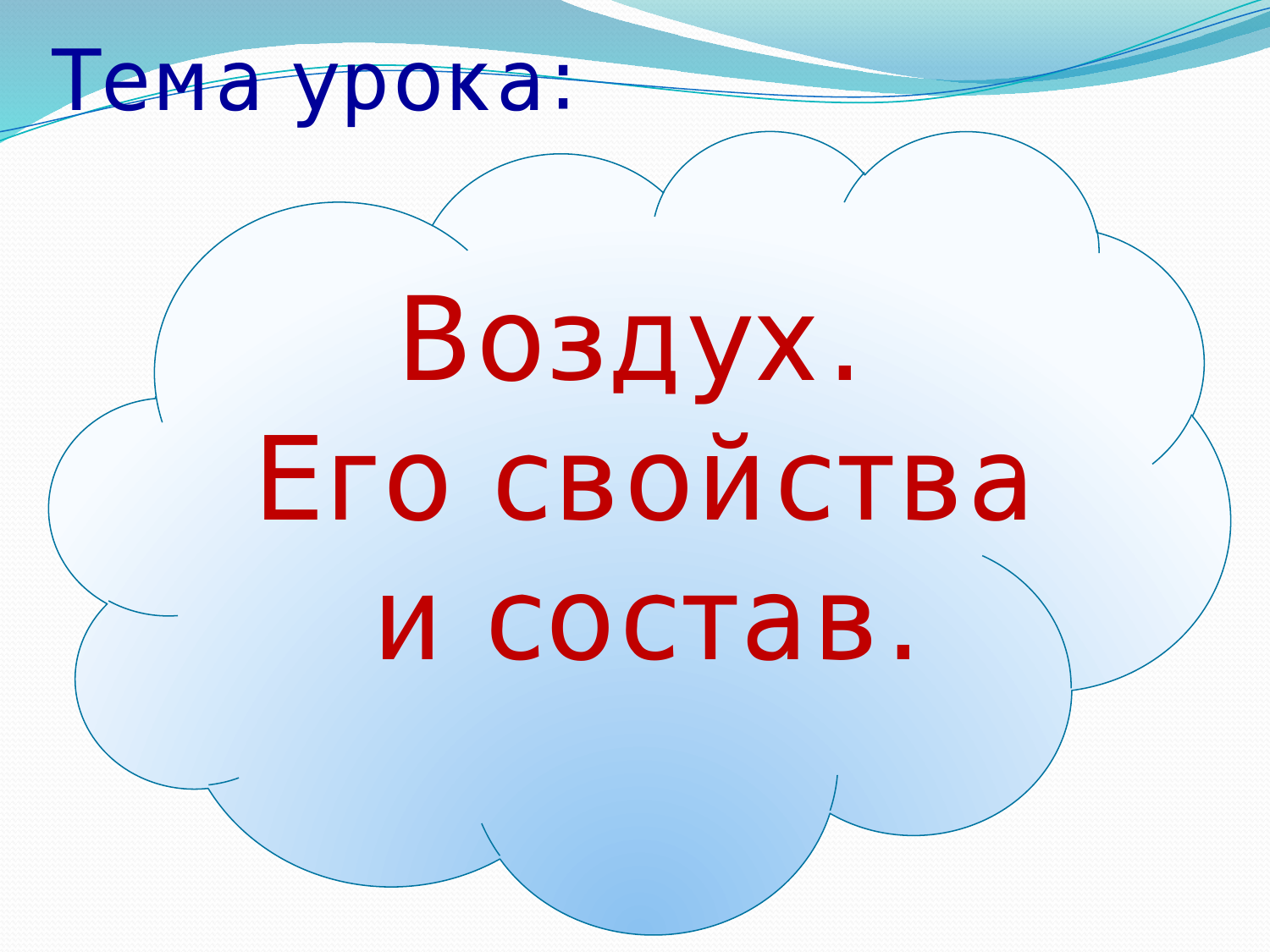

Тема урока:

Воздух.
Его свойства и состав.